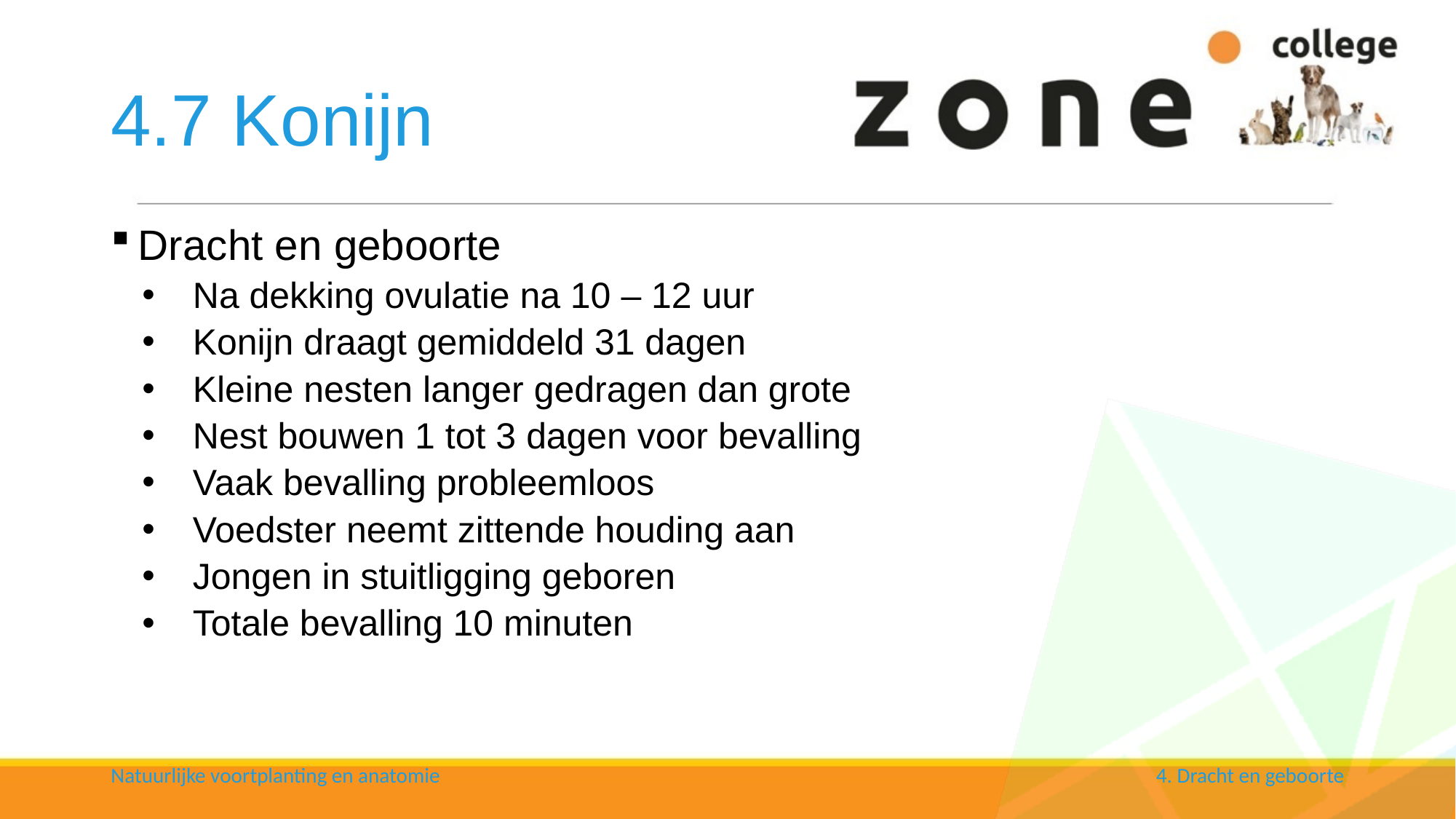

# 4.7 Konijn
Dracht en geboorte
Na dekking ovulatie na 10 – 12 uur
Konijn draagt gemiddeld 31 dagen
Kleine nesten langer gedragen dan grote
Nest bouwen 1 tot 3 dagen voor bevalling
Vaak bevalling probleemloos
Voedster neemt zittende houding aan
Jongen in stuitligging geboren
Totale bevalling 10 minuten

Natuurlijke voortplanting en anatomie
4. Dracht en geboorte